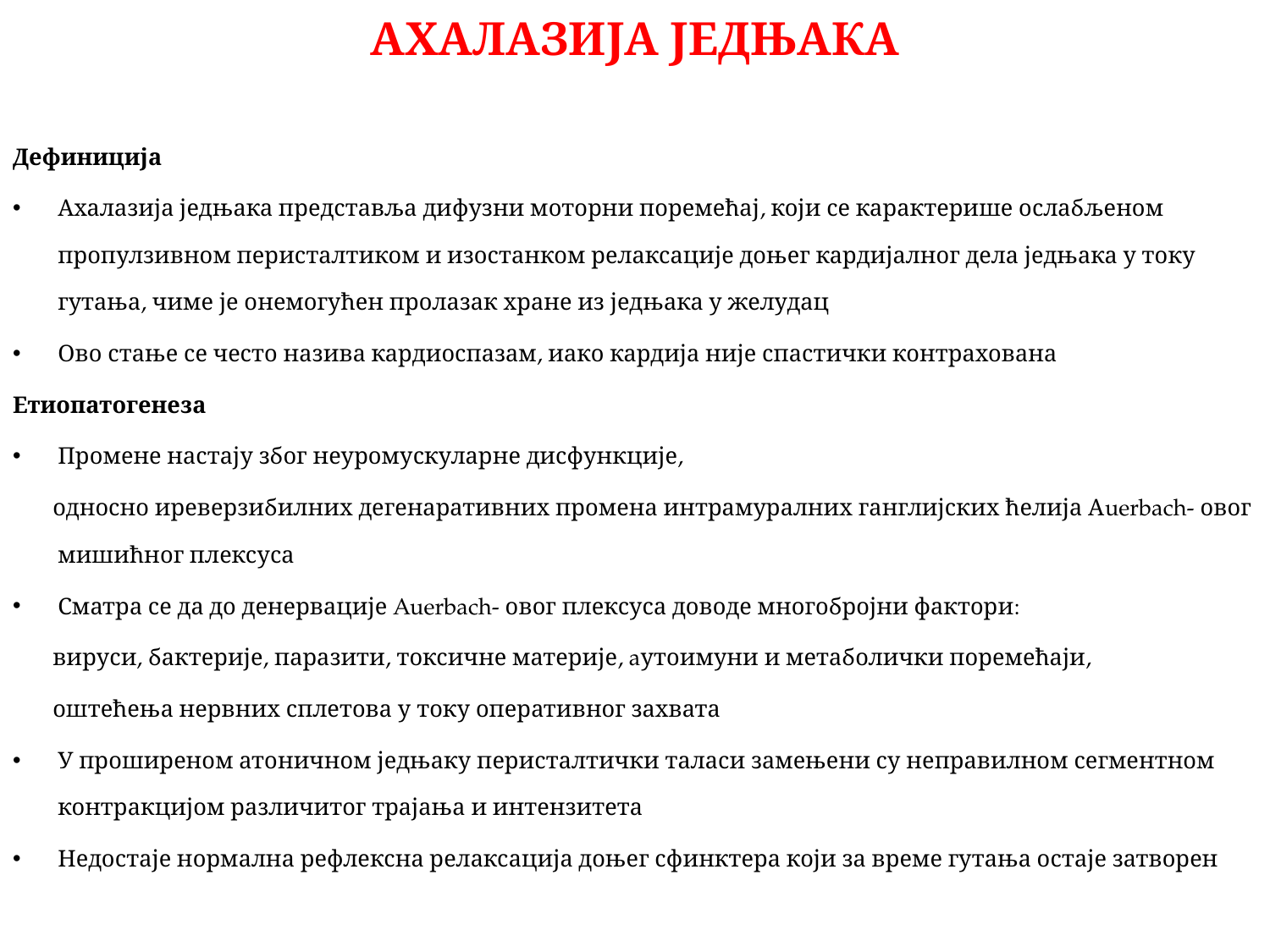

# АХАЛАЗИЈА ЈЕДЊАКА
Дефиниција
Ахалазија једњака представља дифузни моторни поремећај, који се карактерише ослабљеном  пропулзивном перисталтиком и изостанком релаксације доњег кардијалног дела једњака у току гутања, чиме је онемогућен пролазак хране из једњака у желудац
Ово стање се често назива кардиоспазам, иако кардија није спастички контрахована
Етиопатогенеза
Промене настају због неуромускуларне дисфункције,
       односно иреверзибилних дегенаративних промена интрамуралних ганглијских ћелија Аuerbach- овог мишићног плексуса
Сматра се да до денервације Auerbach- овог плексуса доводе многобројни фактори:
       вируси, бактерије, паразити, токсичне материје, aутоимуни и метаболички поремећаји,
       оштећења нервних сплетова у току оперативног захвата
У проширеном атоничном једњаку перисталтички таласи замењени су неправилном сегментном контракцијом различитог трајања и интензитета
Недостаје нормална рефлексна релаксација доњег сфинктера који за време гутања остаје затворен